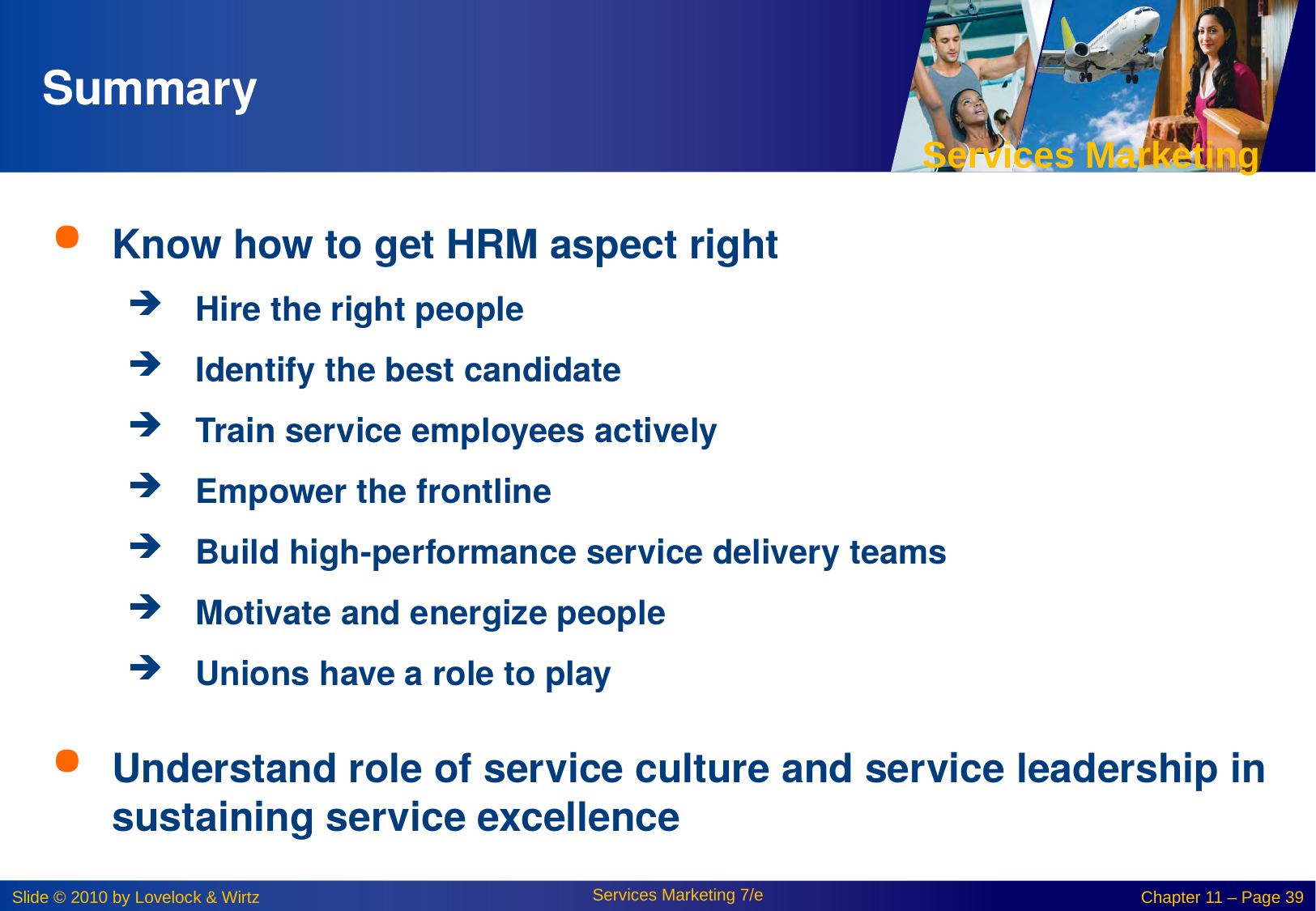

# Summary
Know how to get HRM aspect right
Hire the right people
Identify the best candidate
Train service employees actively
Empower the frontline
Build high-performance service delivery teams
Motivate and energize people
Unions have a role to play
Understand role of service culture and service leadership in sustaining service excellence